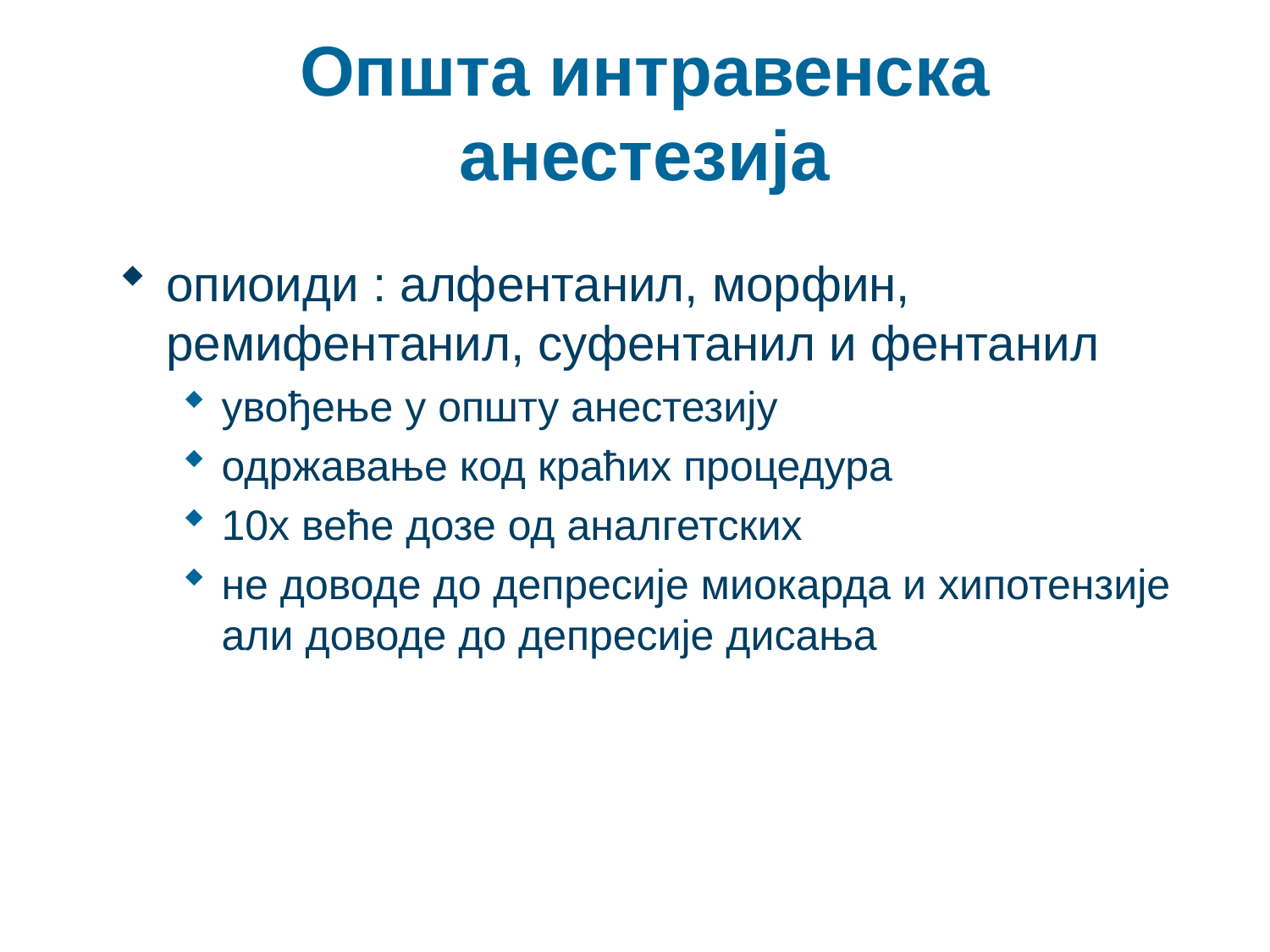

# Општа интравенска анестезија
опиоиди : алфентанил, морфин, ремифентанил, суфентанил и фентанил
увођење у општу анестезију
одржавање код краћих процедура
10х веће дозе од аналгетских
не доводе до депресије миокарда и хипотензије али доводе до депресије дисања